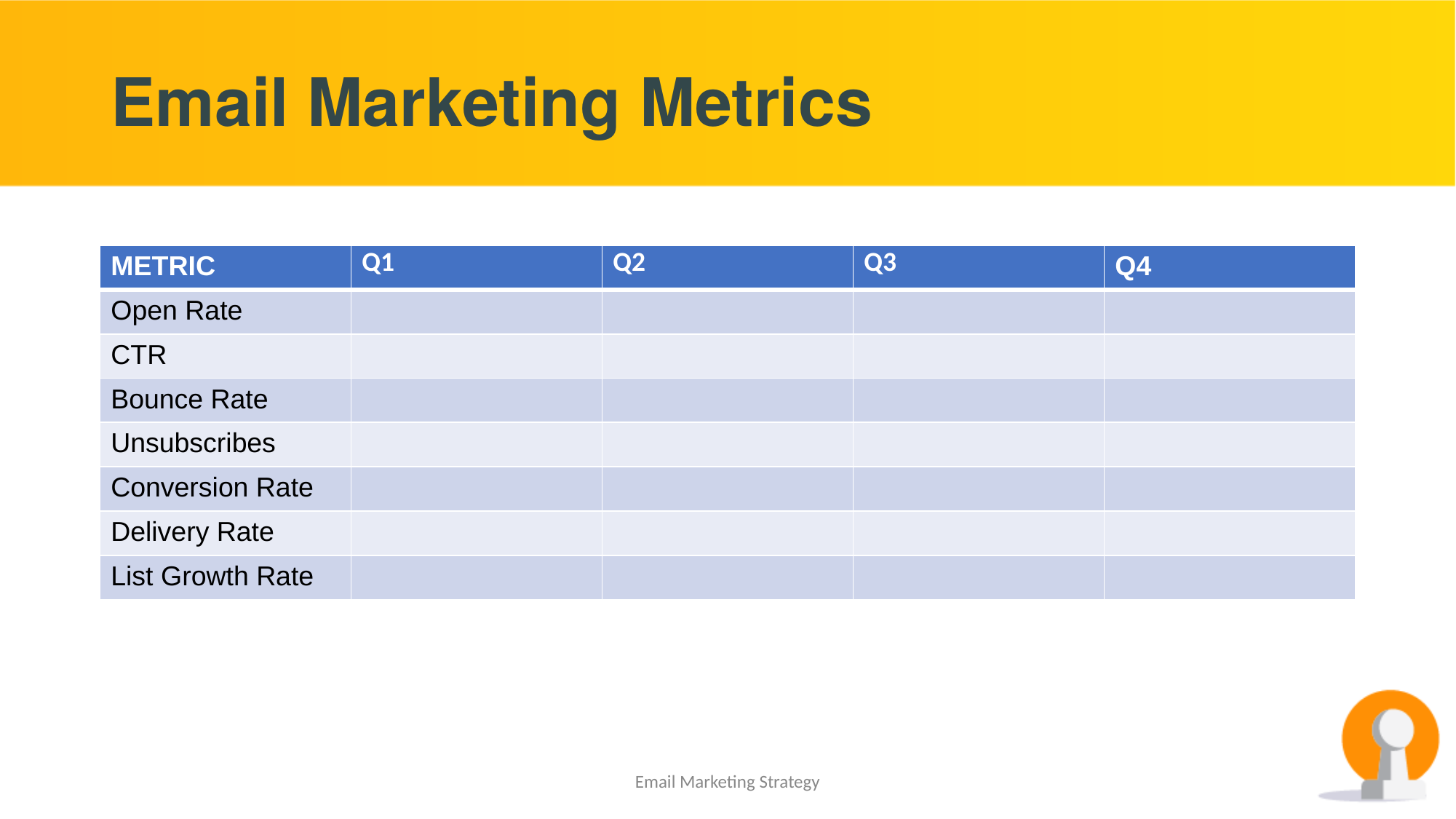

# Email Marketing Metrics
| METRIC | Q1 | Q2 | Q3 | Q4 |
| --- | --- | --- | --- | --- |
| Open Rate |  |  |  |  |
| CTR |  |  |  |  |
| Bounce Rate |  |  |  |  |
| Unsubscribes |  |  |  |  |
| Conversion Rate |  |  |  |  |
| Delivery Rate |  |  |  |  |
| List Growth Rate |  |  |  |  |
Email Marketing Strategy